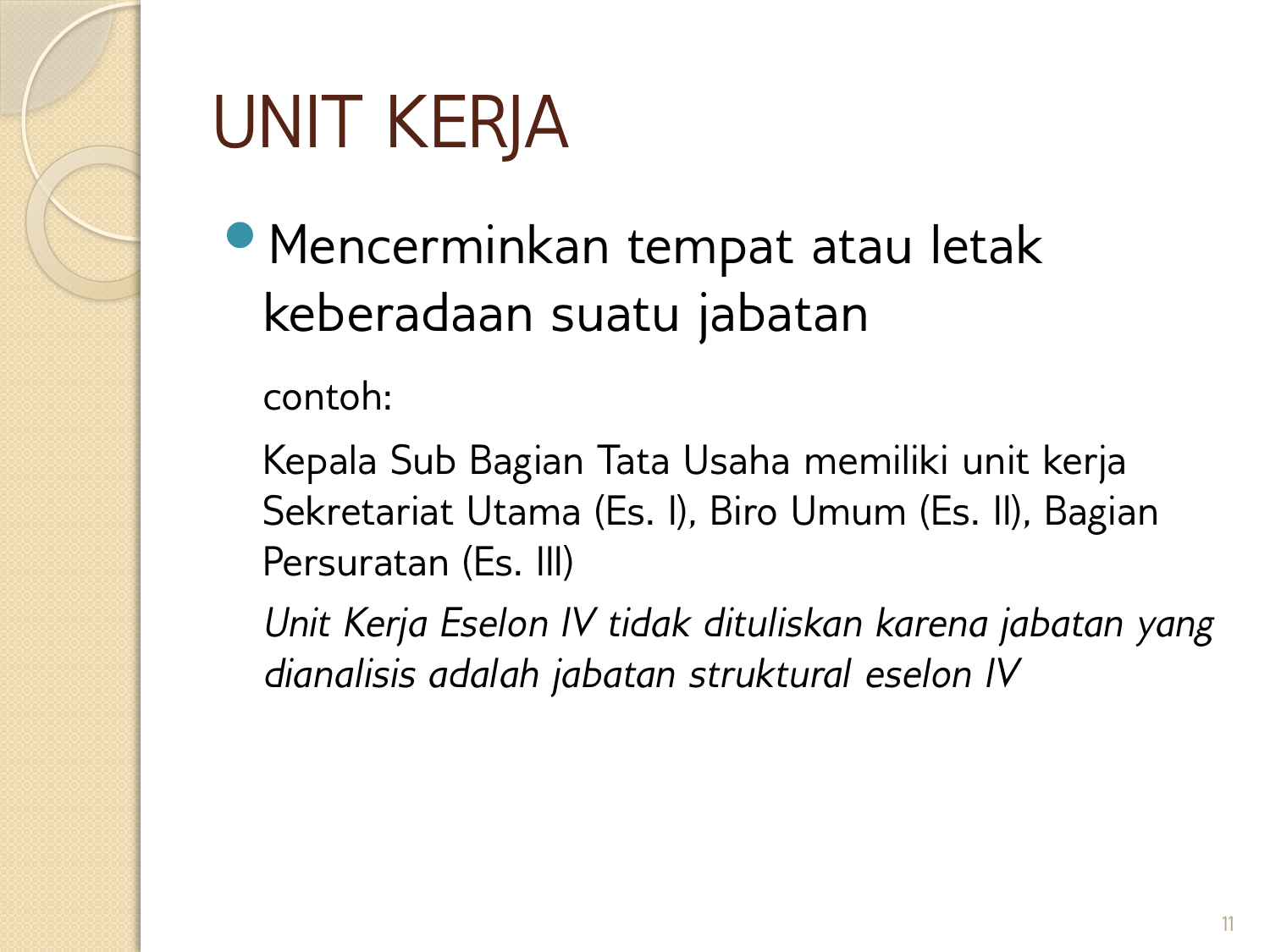

# UNIT KERJA
Mencerminkan tempat atau letak keberadaan suatu jabatan
	contoh:
	Kepala Sub Bagian Tata Usaha memiliki unit kerja Sekretariat Utama (Es. I), Biro Umum (Es. II), Bagian Persuratan (Es. III)
	Unit Kerja Eselon IV tidak dituliskan karena jabatan yang dianalisis adalah jabatan struktural eselon IV

11